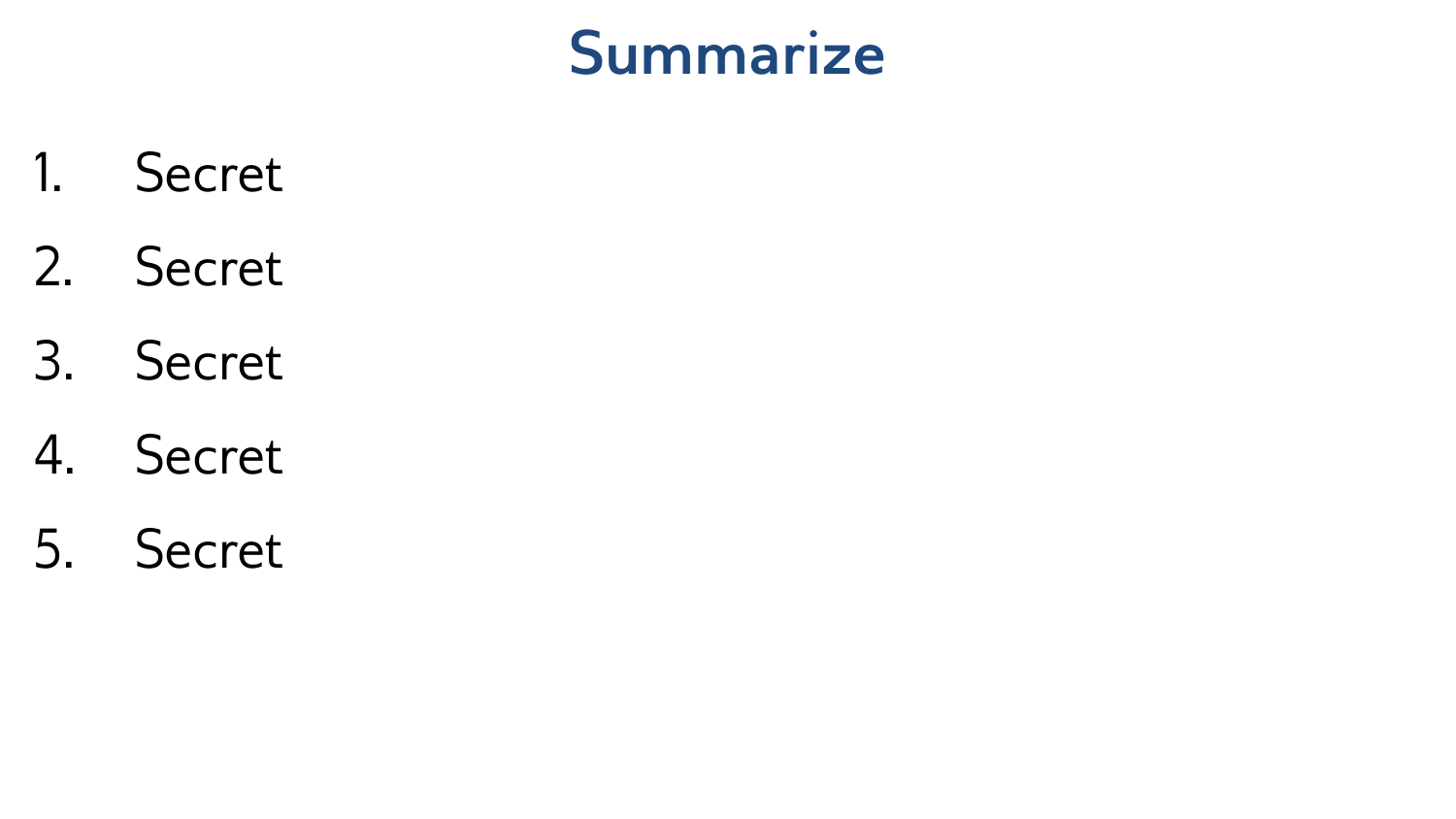

# Summarize
Secret
Secret
Secret
Secret
Secret